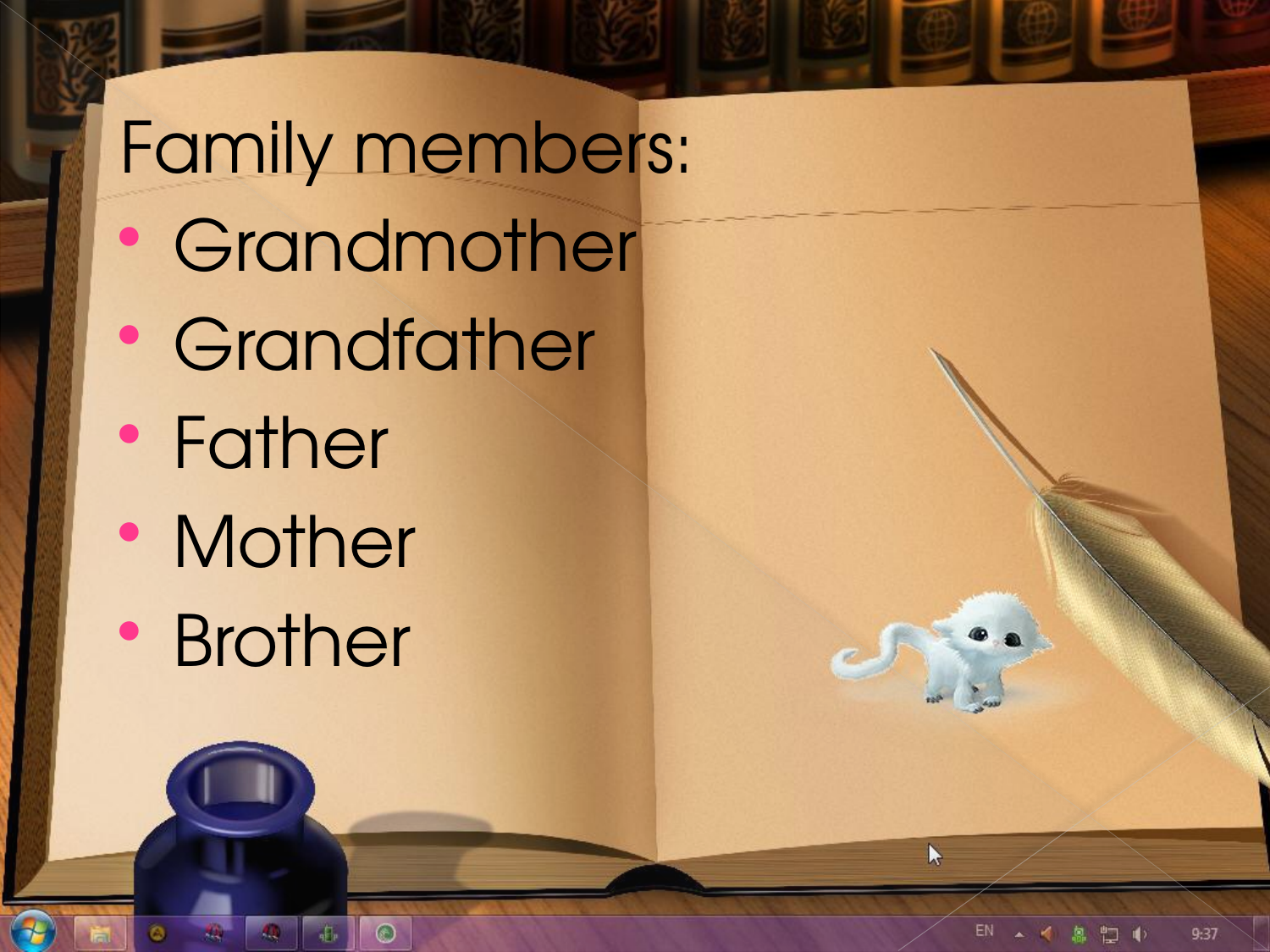

Family members:
Grandmother
Grandfather
Father
Mother
Brother